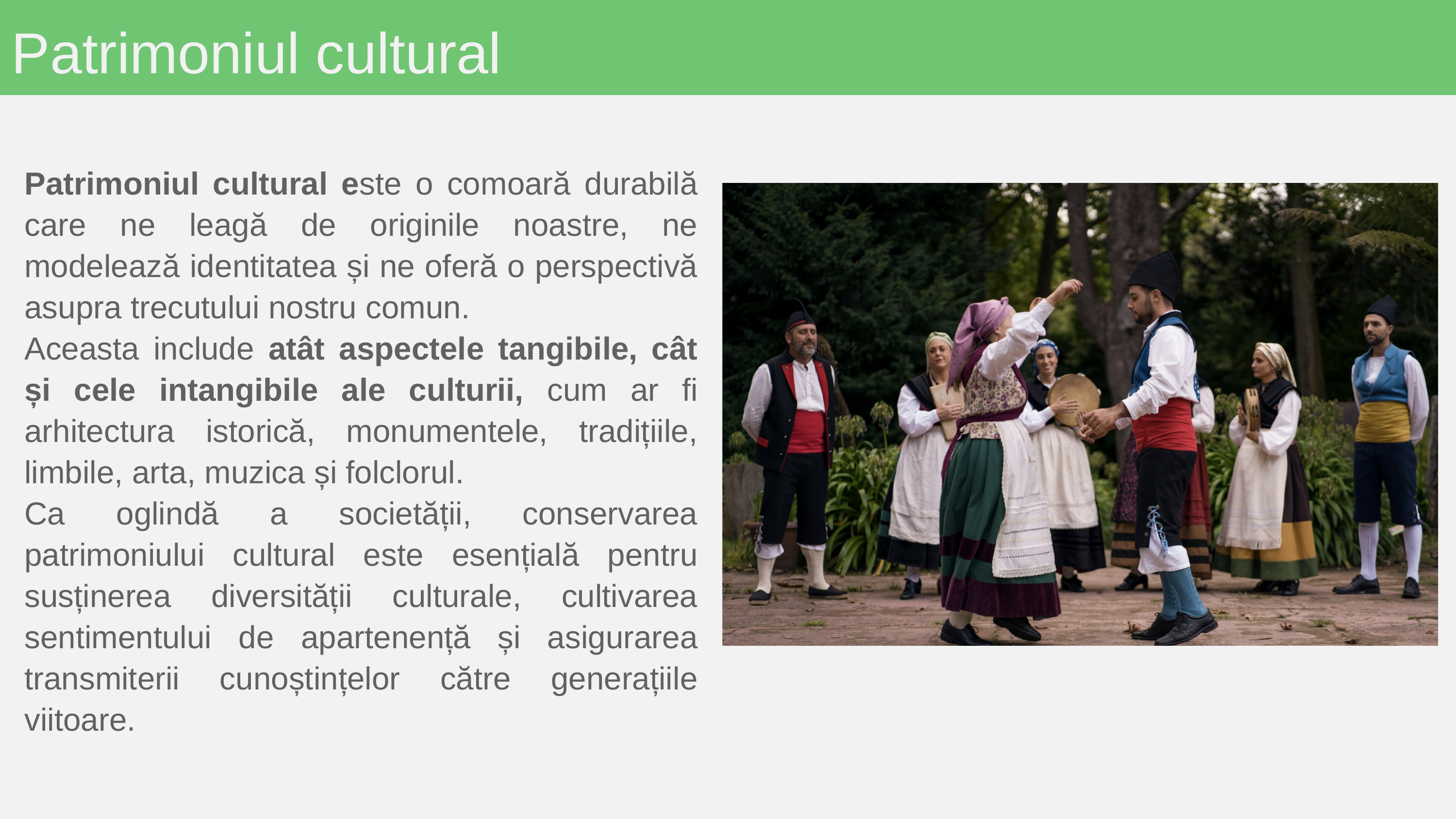

Patrimoniul cultural
Patrimoniul cultural este o comoară durabilă care ne leagă de originile noastre, ne modelează identitatea și ne oferă o perspectivă asupra trecutului nostru comun.
Aceasta include atât aspectele tangibile, cât și cele intangibile ale culturii, cum ar fi arhitectura istorică, monumentele, tradițiile, limbile, arta, muzica și folclorul.
Ca oglindă a societății, conservarea patrimoniului cultural este esențială pentru susținerea diversității culturale, cultivarea sentimentului de apartenență și asigurarea transmiterii cunoștințelor către generațiile viitoare.